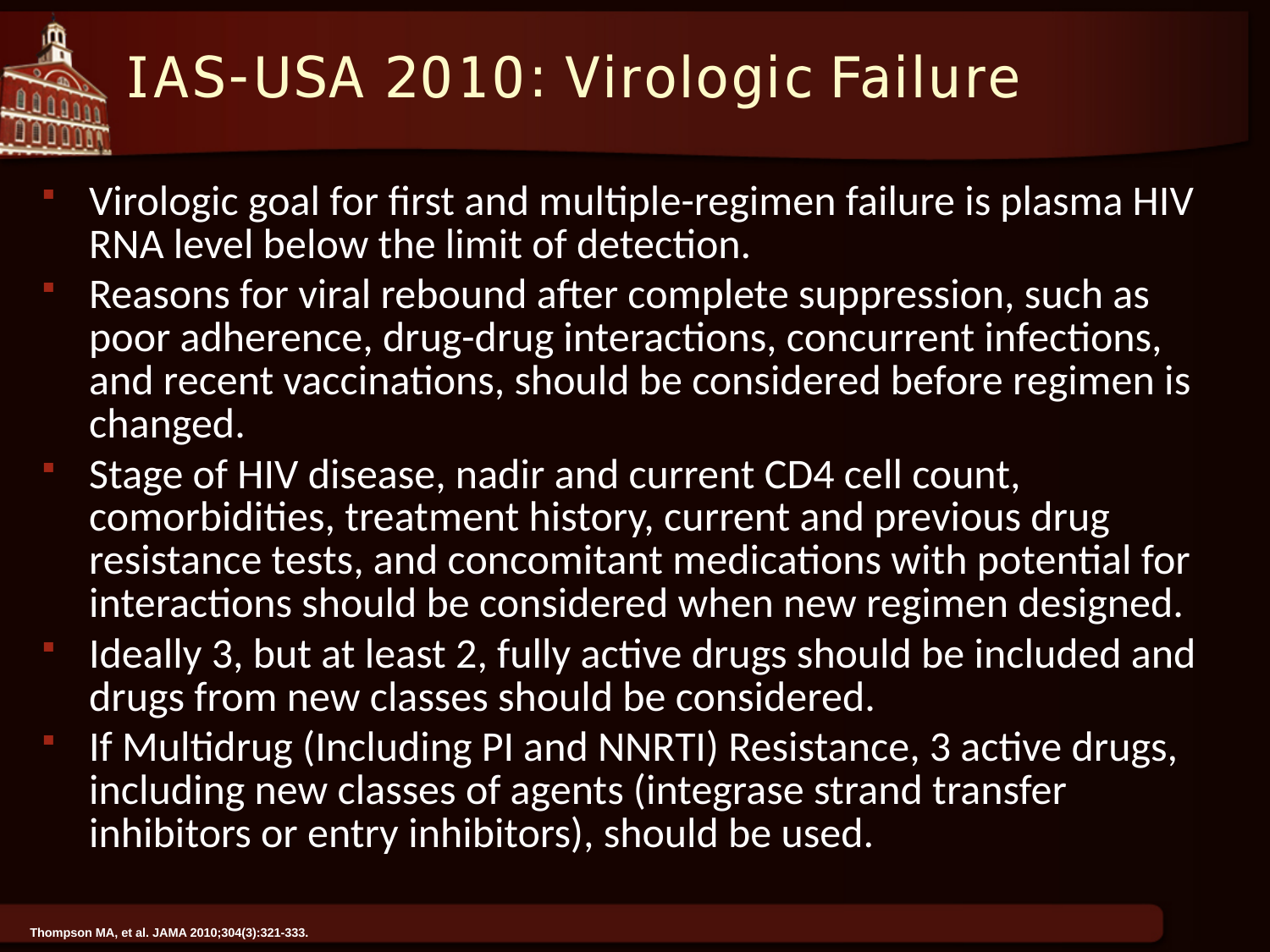

# IAS-USA 2010: Virologic Failure
Virologic goal for first and multiple-regimen failure is plasma HIV RNA level below the limit of detection.
Reasons for viral rebound after complete suppression, such as poor adherence, drug-drug interactions, concurrent infections, and recent vaccinations, should be considered before regimen is changed.
Stage of HIV disease, nadir and current CD4 cell count, comorbidities, treatment history, current and previous drug resistance tests, and concomitant medications with potential for interactions should be considered when new regimen designed.
Ideally 3, but at least 2, fully active drugs should be included and drugs from new classes should be considered.
If Multidrug (Including PI and NNRTI) Resistance, 3 active drugs, including new classes of agents (integrase strand transfer inhibitors or entry inhibitors), should be used.
Thompson MA, et al. JAMA 2010;304(3):321-333.